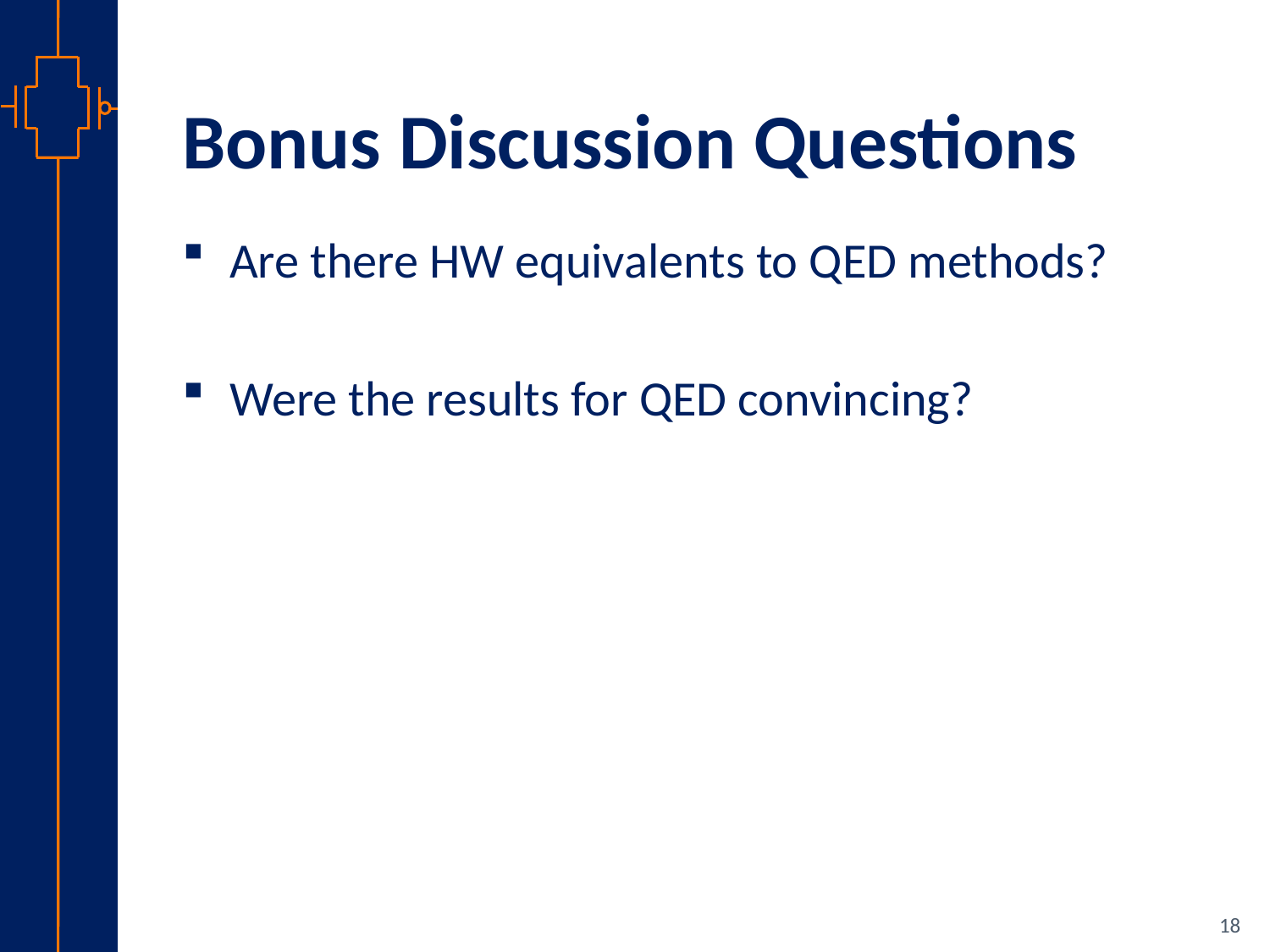

# Bonus Discussion Questions
Are there HW equivalents to QED methods?

Were the results for QED convincing?
18